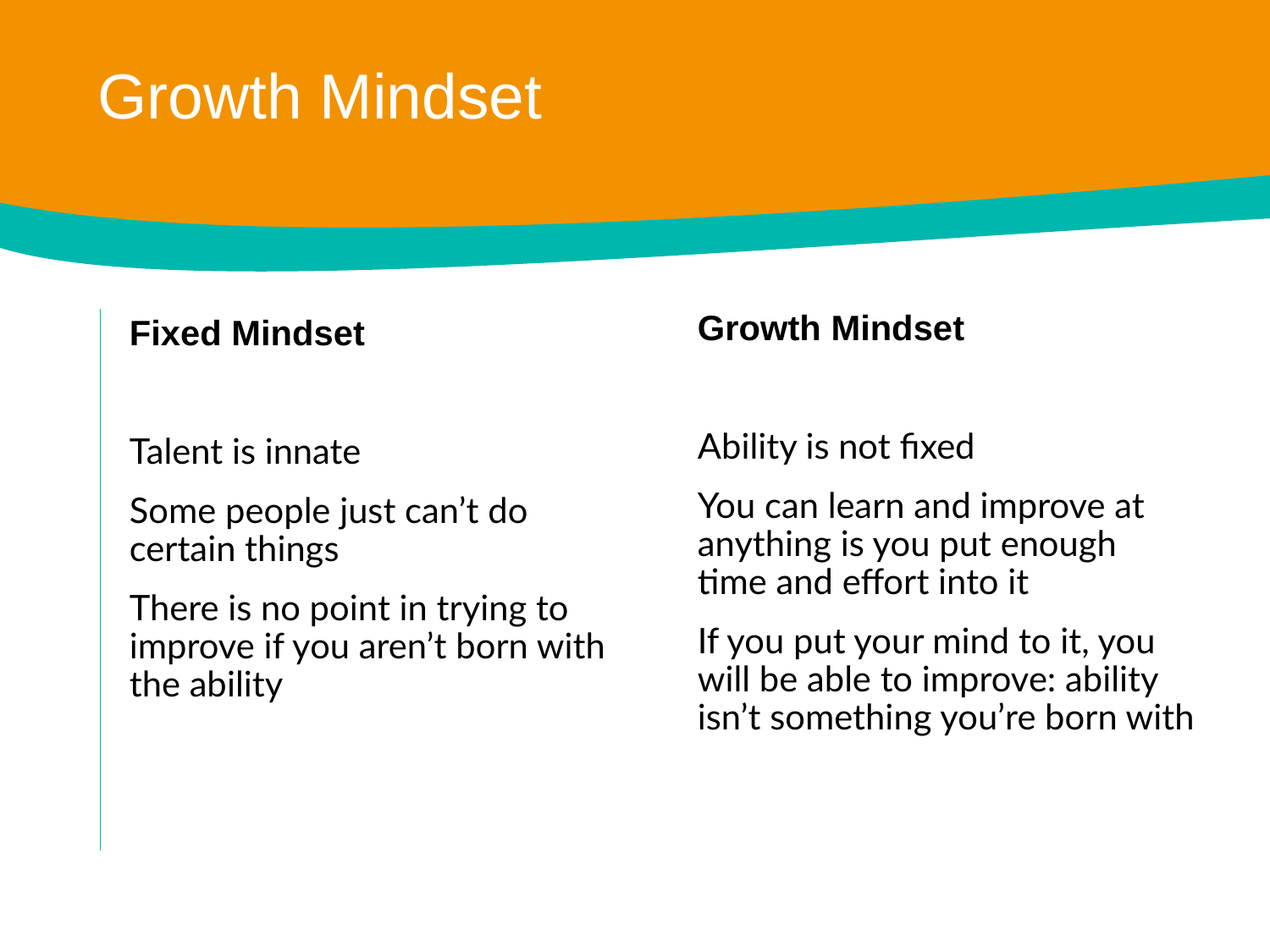

Growth Mindset
Growth Mindset

Ability is not fixed
You can learn and improve at anything is you put enough time and effort into it
If you put your mind to it, you will be able to improve: ability isn’t something you’re born with
Fixed Mindset

Talent is innate
Some people just can’t do certain things
There is no point in trying to improve if you aren’t born with the ability